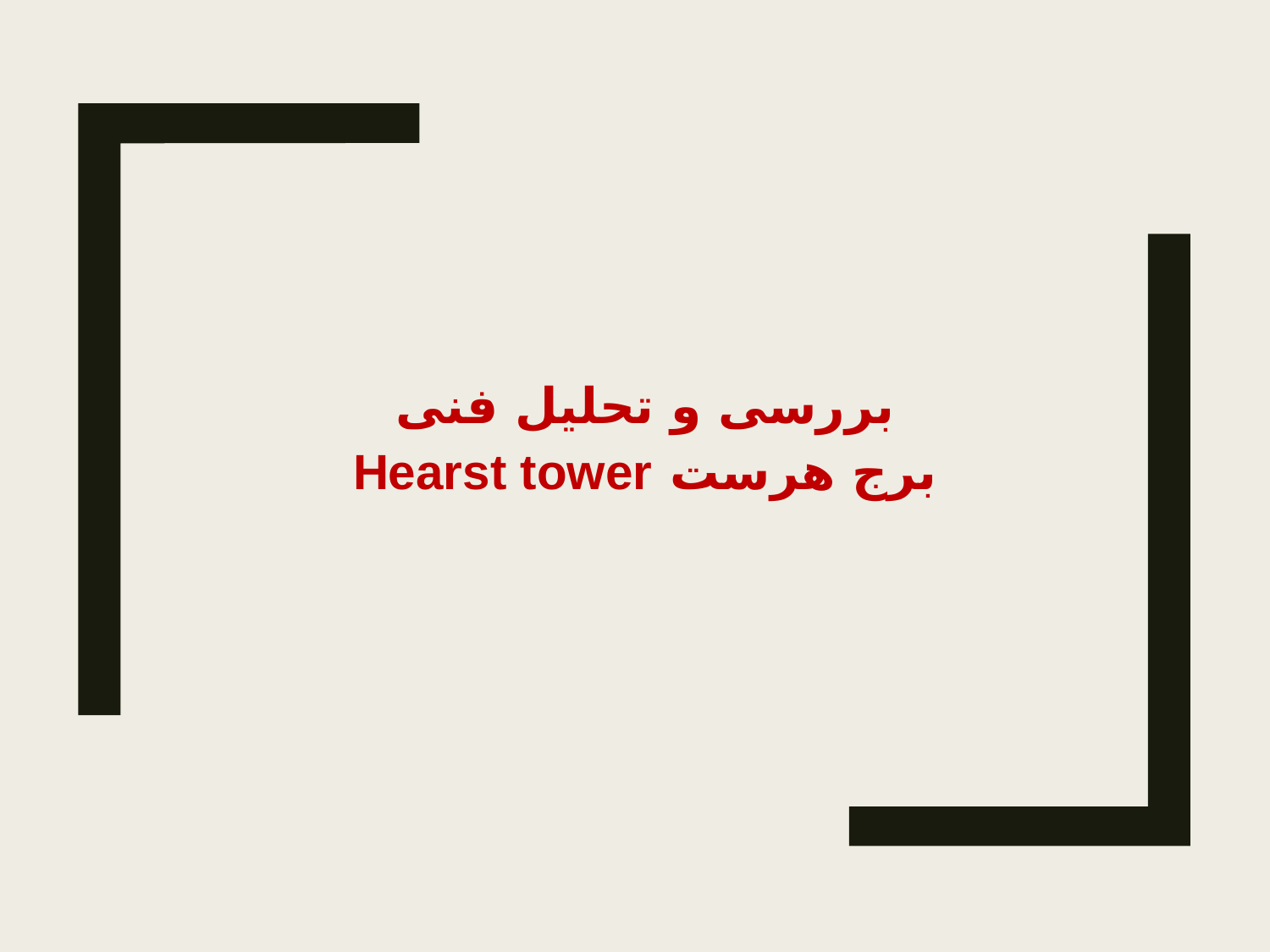

بررسی و تحلیل فنی برج هرست Hearst tower